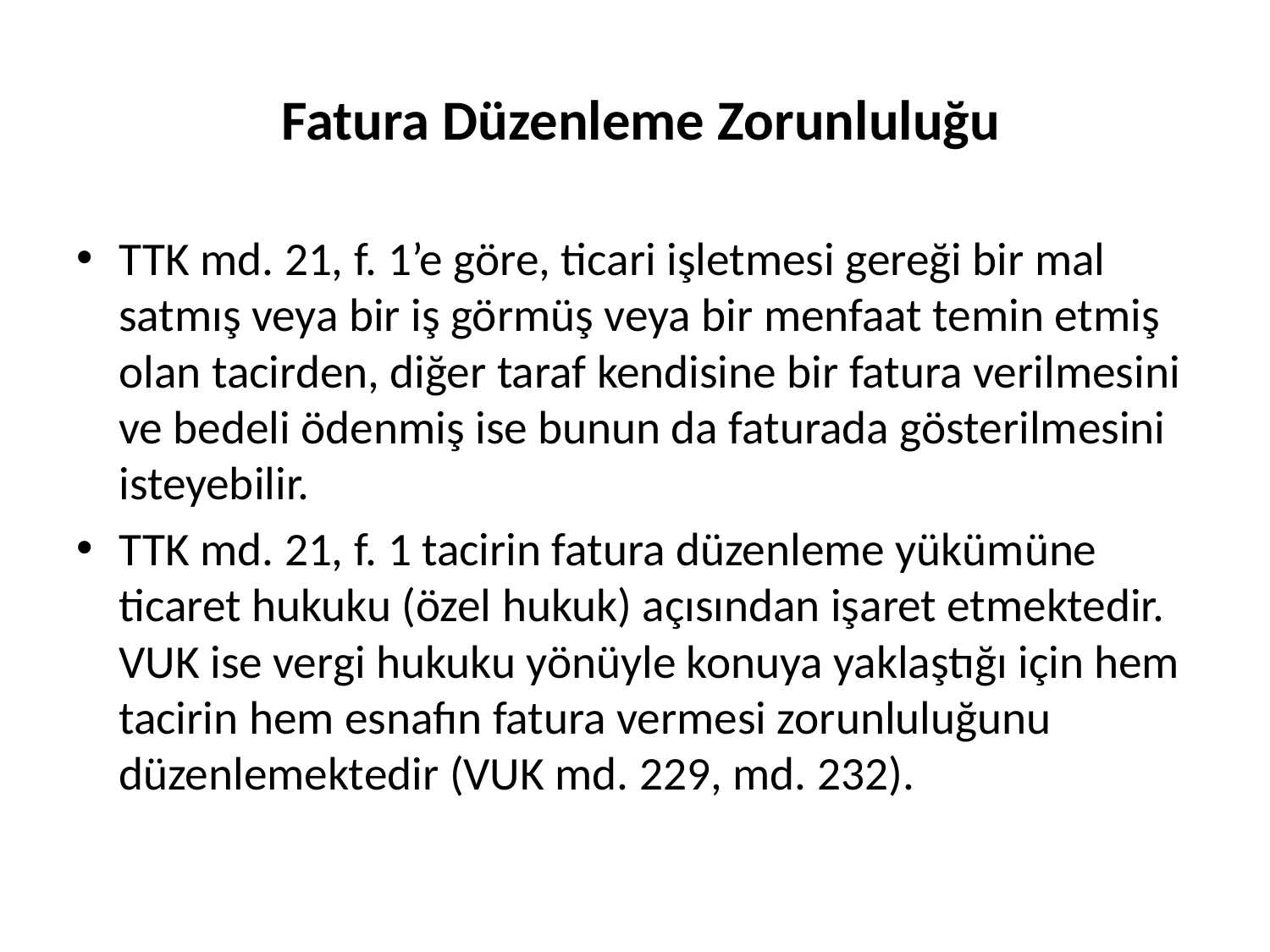

# Fatura Düzenleme Zorunluluğu
TTK md. 21, f. 1’e göre, ticari işletmesi gereği bir mal satmış veya bir iş görmüş veya bir menfaat temin etmiş olan tacirden, diğer taraf kendisine bir fatura verilmesini ve bedeli ödenmiş ise bunun da faturada gösterilmesini isteyebilir.
TTK md. 21, f. 1 tacirin fatura düzenleme yükümüne ticaret hukuku (özel hukuk) açısından işaret etmektedir. VUK ise vergi hukuku yönüyle konuya yaklaştığı için hem tacirin hem esnafın fatura vermesi zorunluluğunu düzenlemektedir (VUK md. 229, md. 232).